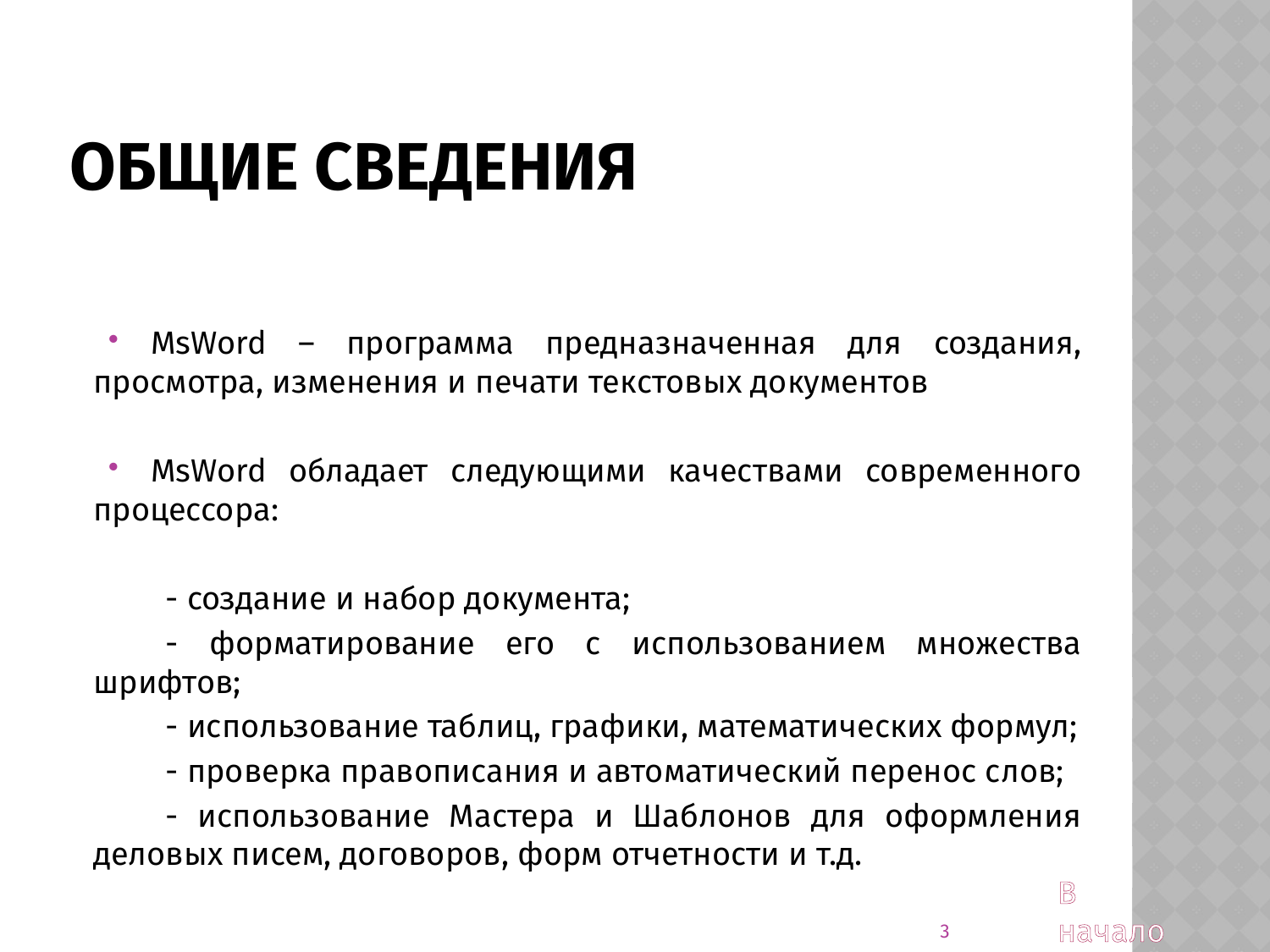

# Общие сведения
MsWord – программа предназначенная для создания, просмотра, изменения и печати текстовых документов

MsWord обладает следующими качествами современного процессора:

	- создание и набор документа;
	- форматирование его с использованием множества шрифтов;
	- использование таблиц, графики, математических формул;
	- проверка правописания и автоматический перенос слов;
	- использование Мастера и Шаблонов для оформления деловых писем, договоров, форм отчетности и т.д.

В начало
3